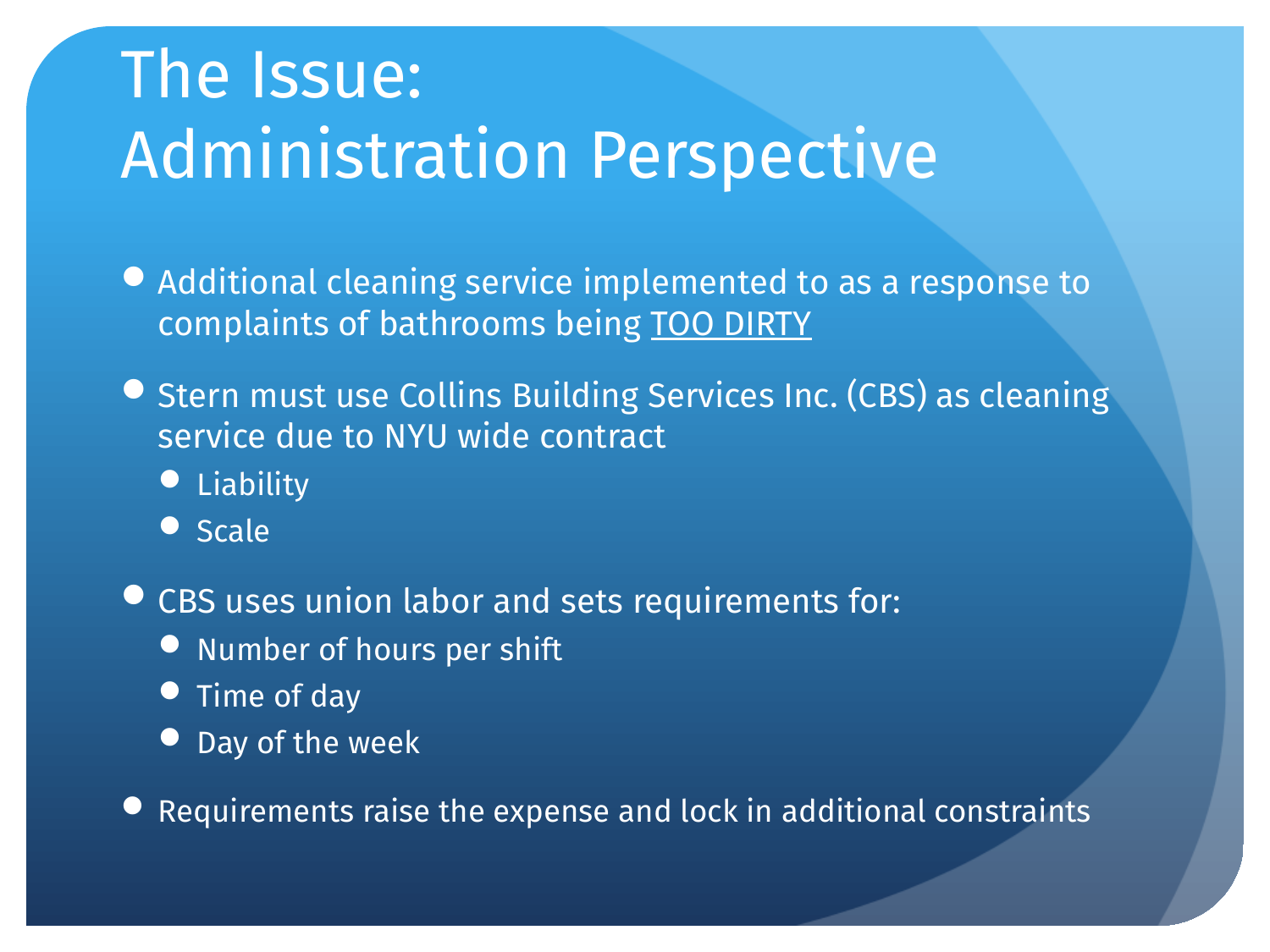

# The Issue: Administration Perspective
Additional cleaning service implemented to as a response to complaints of bathrooms being TOO DIRTY
Stern must use Collins Building Services Inc. (CBS) as cleaning service due to NYU wide contract
Liability
Scale
CBS uses union labor and sets requirements for:
Number of hours per shift
Time of day
Day of the week
Requirements raise the expense and lock in additional constraints